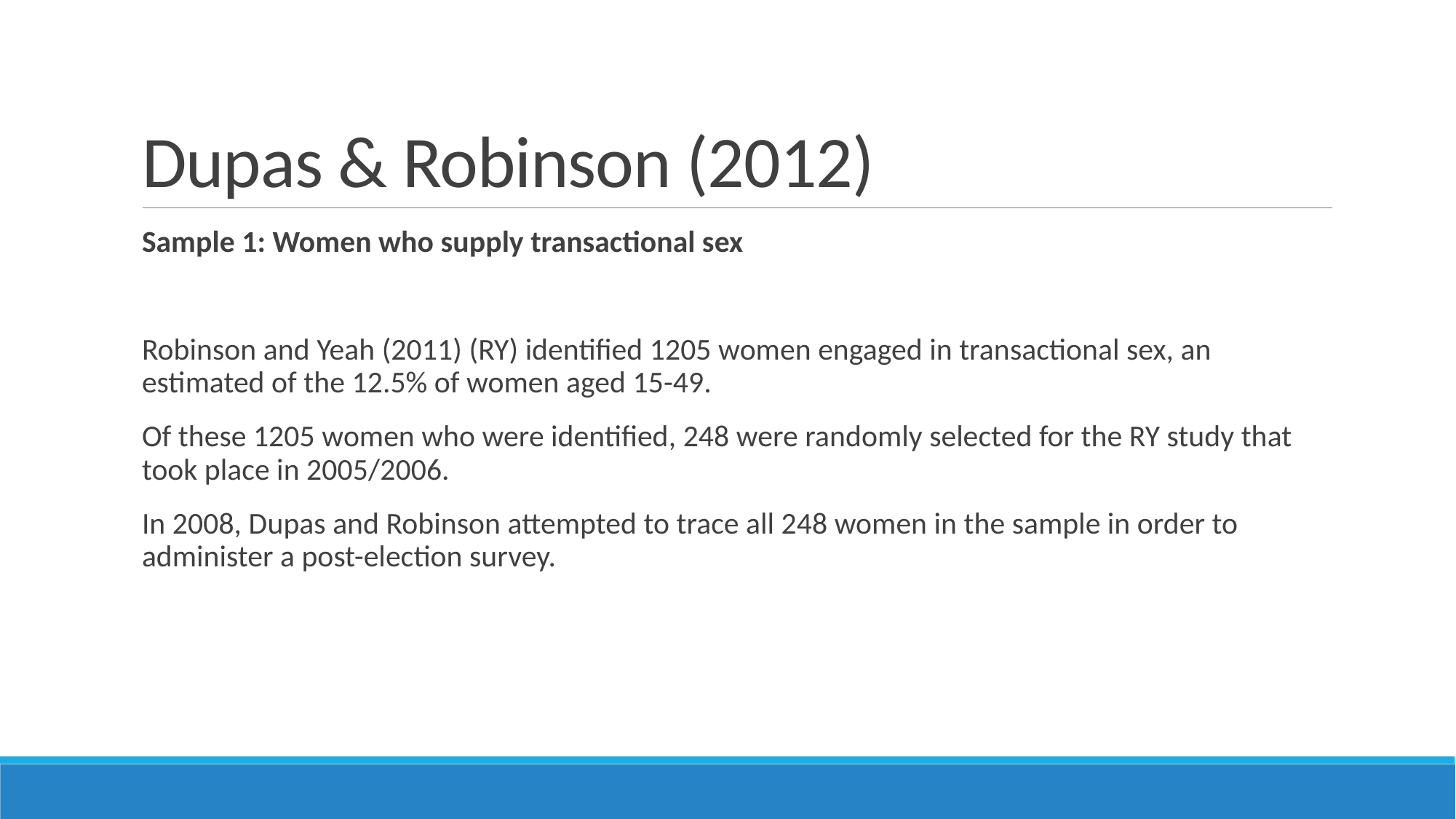

# Dupas & Robinson (2012)
Sample 1: Women who supply transactional sex

Robinson and Yeah (2011) (RY) identified 1205 women engaged in transactional sex, an estimated of the 12.5% of women aged 15-49.
Of these 1205 women who were identified, 248 were randomly selected for the RY study that took place in 2005/2006.
In 2008, Dupas and Robinson attempted to trace all 248 women in the sample in order to administer a post-election survey.